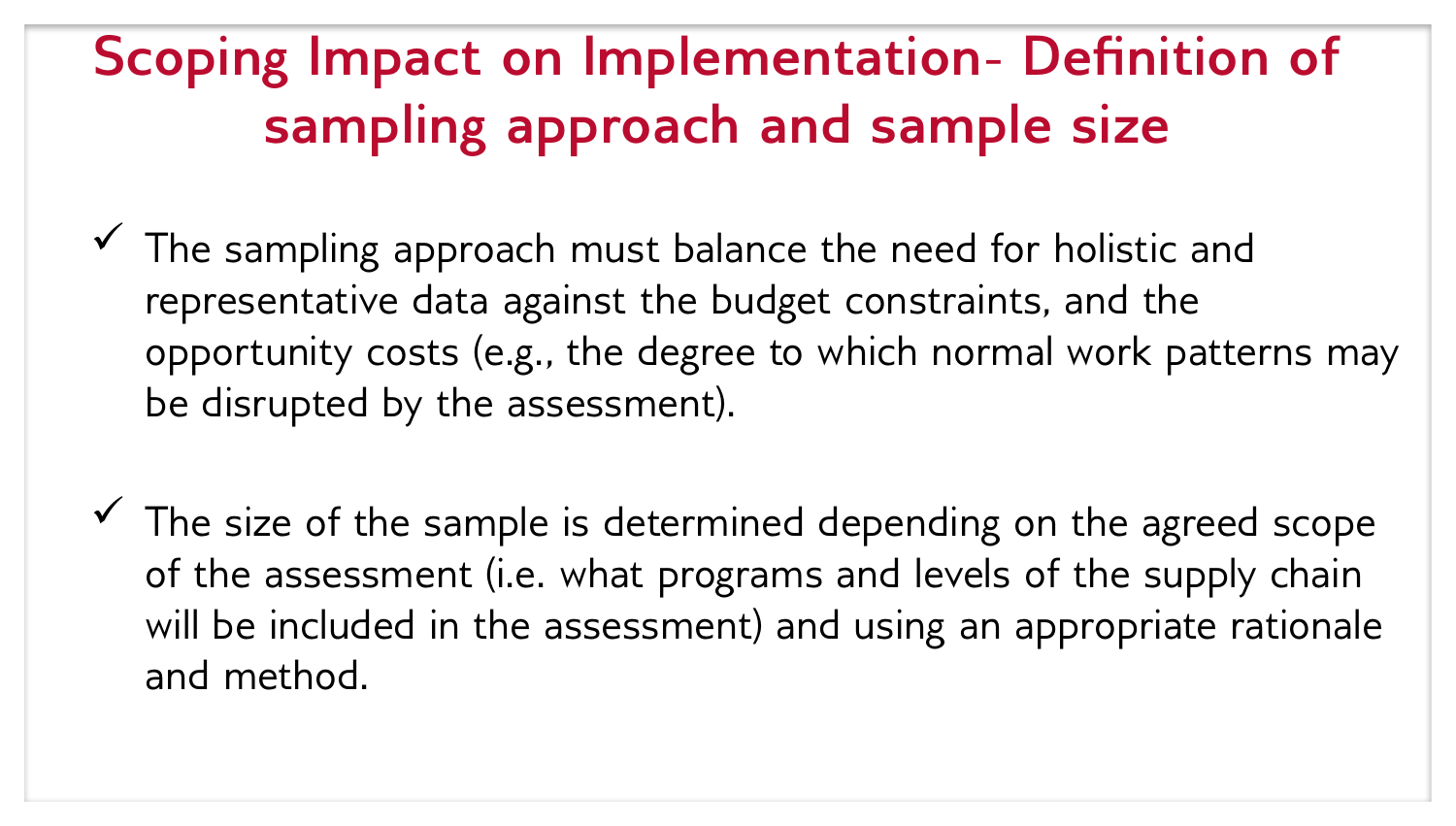

# Scoping Impact on Implementation- Definition of sampling approach and sample size
The sampling approach must balance the need for holistic and representative data against the budget constraints, and the opportunity costs (e.g., the degree to which normal work patterns may be disrupted by the assessment).

The size of the sample is determined depending on the agreed scope of the assessment (i.e. what programs and levels of the supply chain will be included in the assessment) and using an appropriate rationale and method.